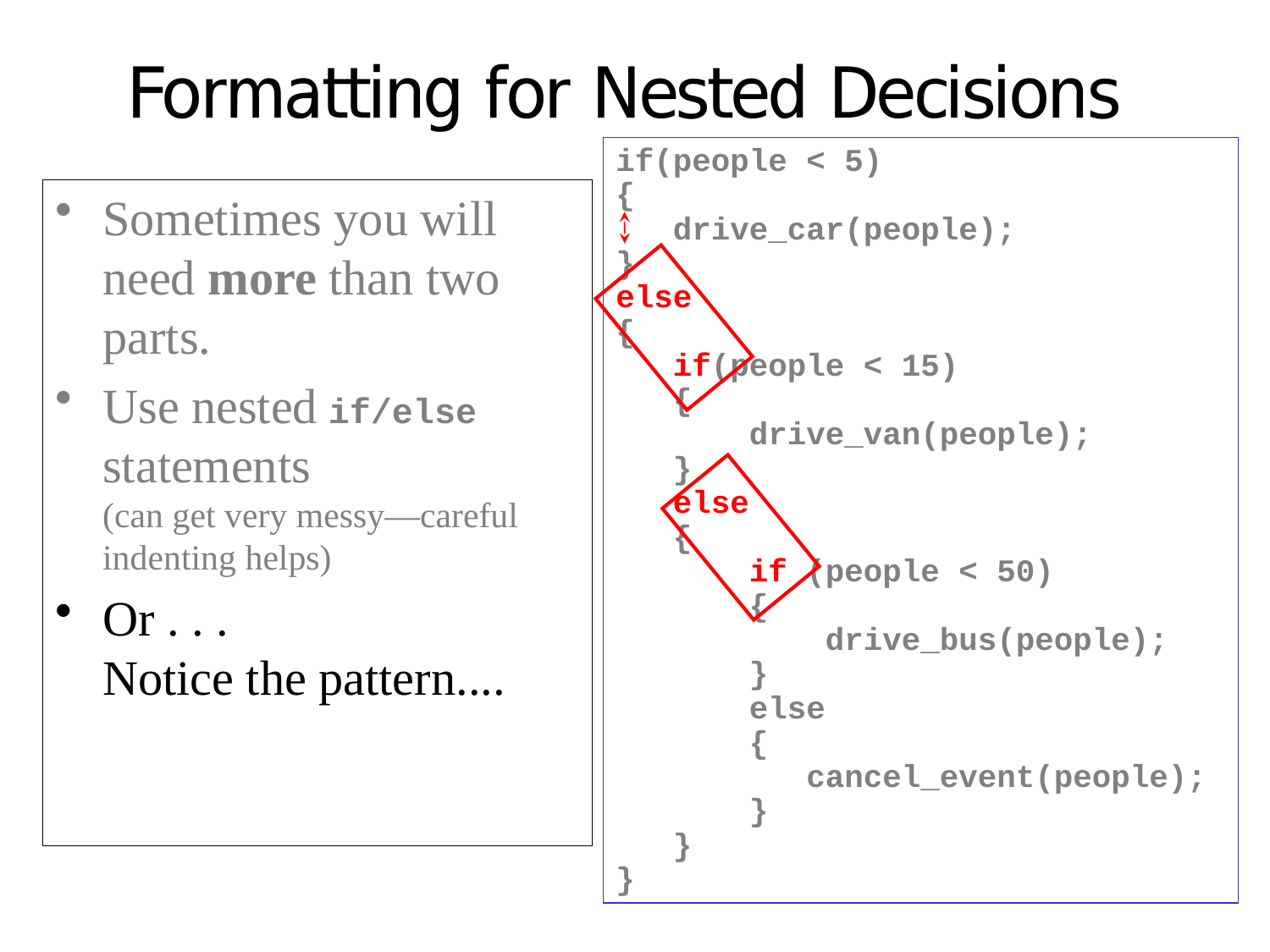

# Formatting for Nested Decisions
if(people < 5)
{
   drive_car(people);
}
else
{
   if(people < 15)
   {
       drive_van(people);
   }
   else
   {
       if (people < 50)
       {
           drive_bus(people);
       }
       else
       {
          cancel_event(people);
       }
   }
}
Sometimes you will need more than two parts.
Use nested if/else statements
(can get very messy—careful indenting helps)
Or . . .
Notice the pattern....